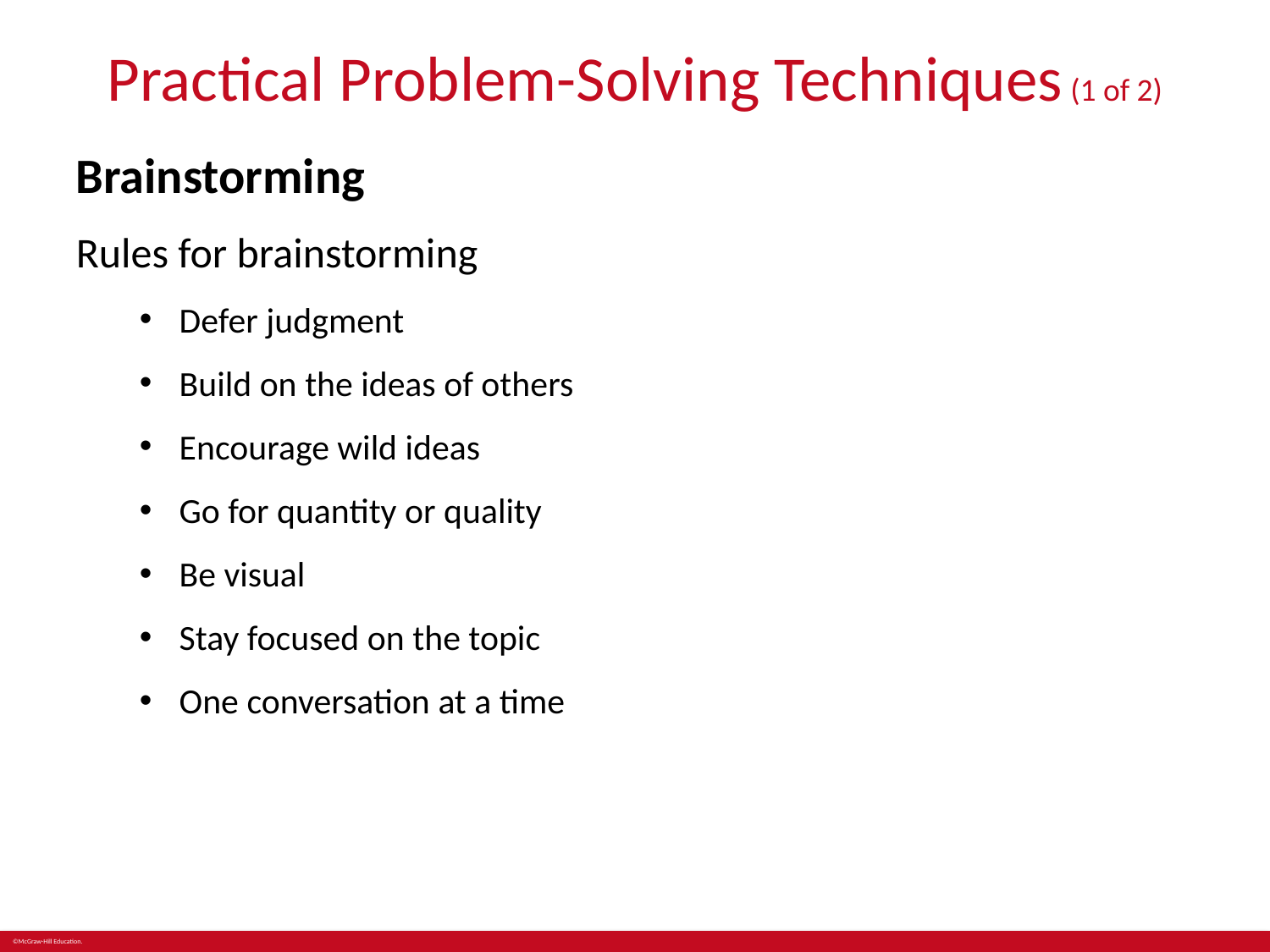

# Practical Problem-Solving Techniques (1 of 2)
Brainstorming
Rules for brainstorming
Defer judgment
Build on the ideas of others
Encourage wild ideas
Go for quantity or quality
Be visual
Stay focused on the topic
One conversation at a time